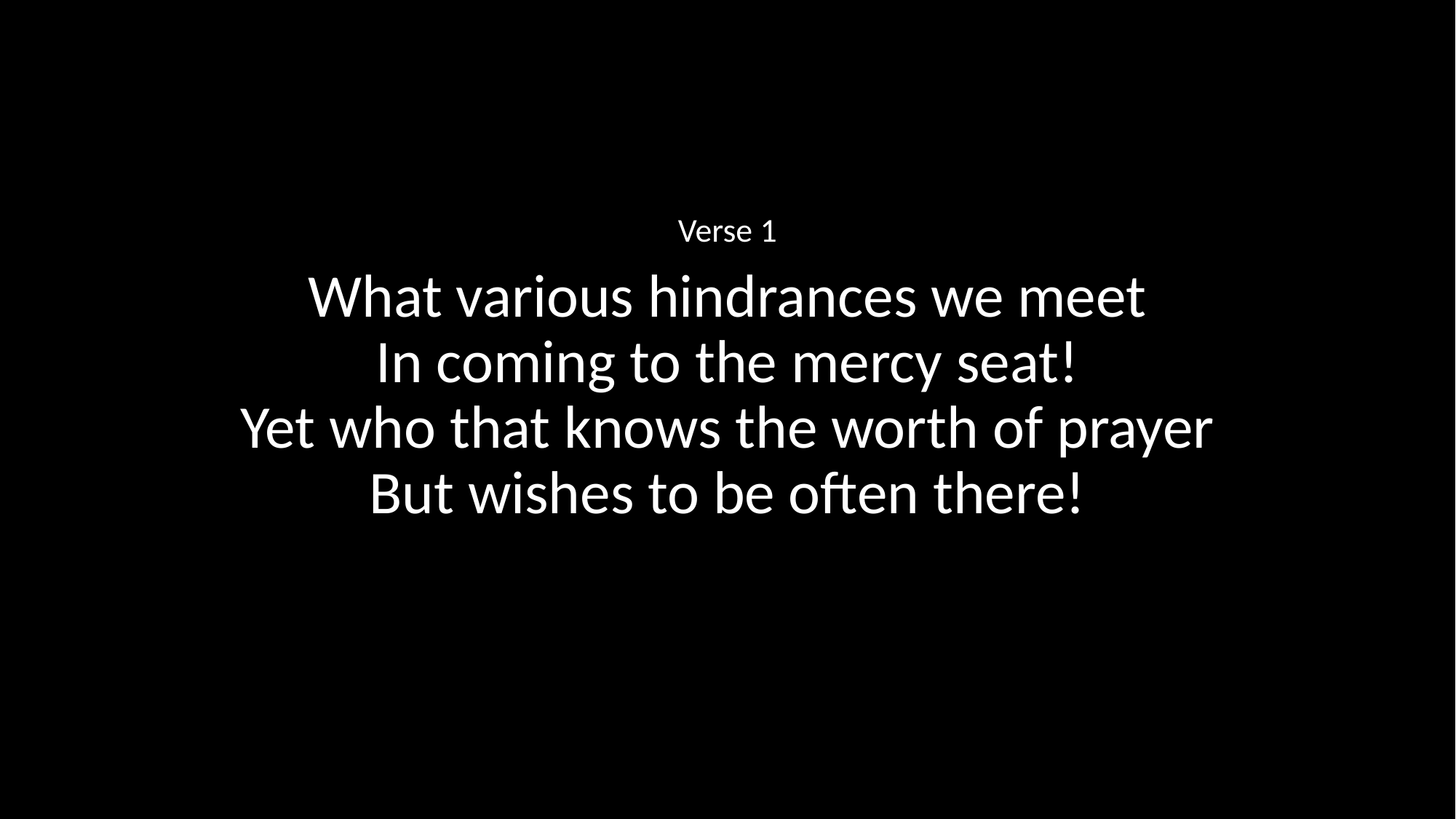

Verse 1
What various hindrances we meet
In coming to the mercy seat!
Yet who that knows the worth of prayer
But wishes to be often there!